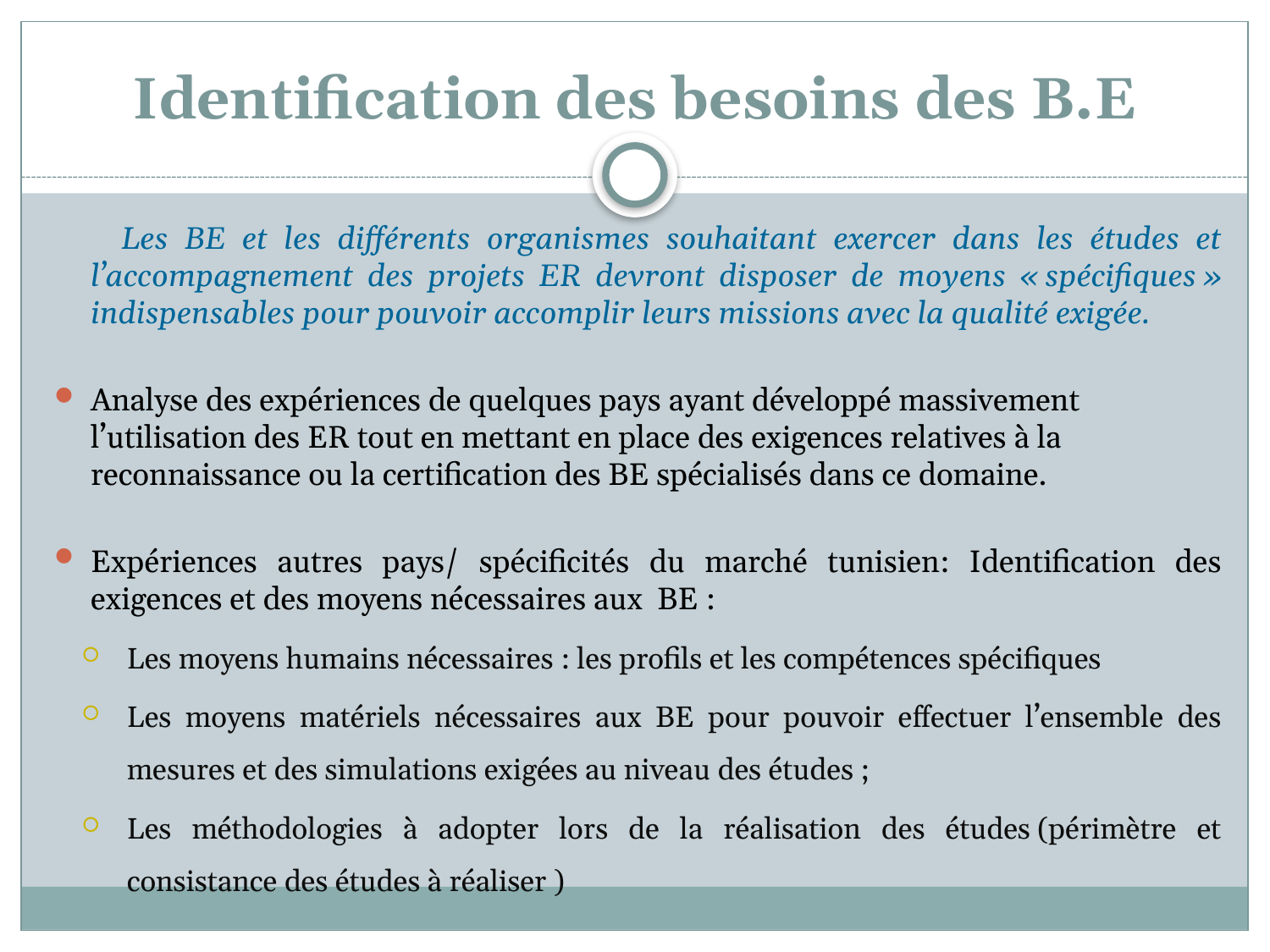

# Identification des besoins des B.E
    Les BE et les différents organismes souhaitant exercer dans les études et l’accompagnement des projets ER devront disposer de moyens « spécifiques » indispensables pour pouvoir accomplir leurs missions avec la qualité exigée.

Analyse des expériences de quelques pays ayant développé massivement l’utilisation des ER tout en mettant en place des exigences relatives à la reconnaissance ou la certification des BE spécialisés dans ce domaine.

Expériences autres pays/ spécificités du marché tunisien: Identification des exigences et des moyens nécessaires aux  BE :
Les moyens humains nécessaires : les profils et les compétences spécifiques
Les moyens matériels nécessaires aux BE pour pouvoir effectuer l’ensemble des mesures et des simulations exigées au niveau des études ;
Les méthodologies à adopter lors de la réalisation des études (périmètre et consistance des études à réaliser )